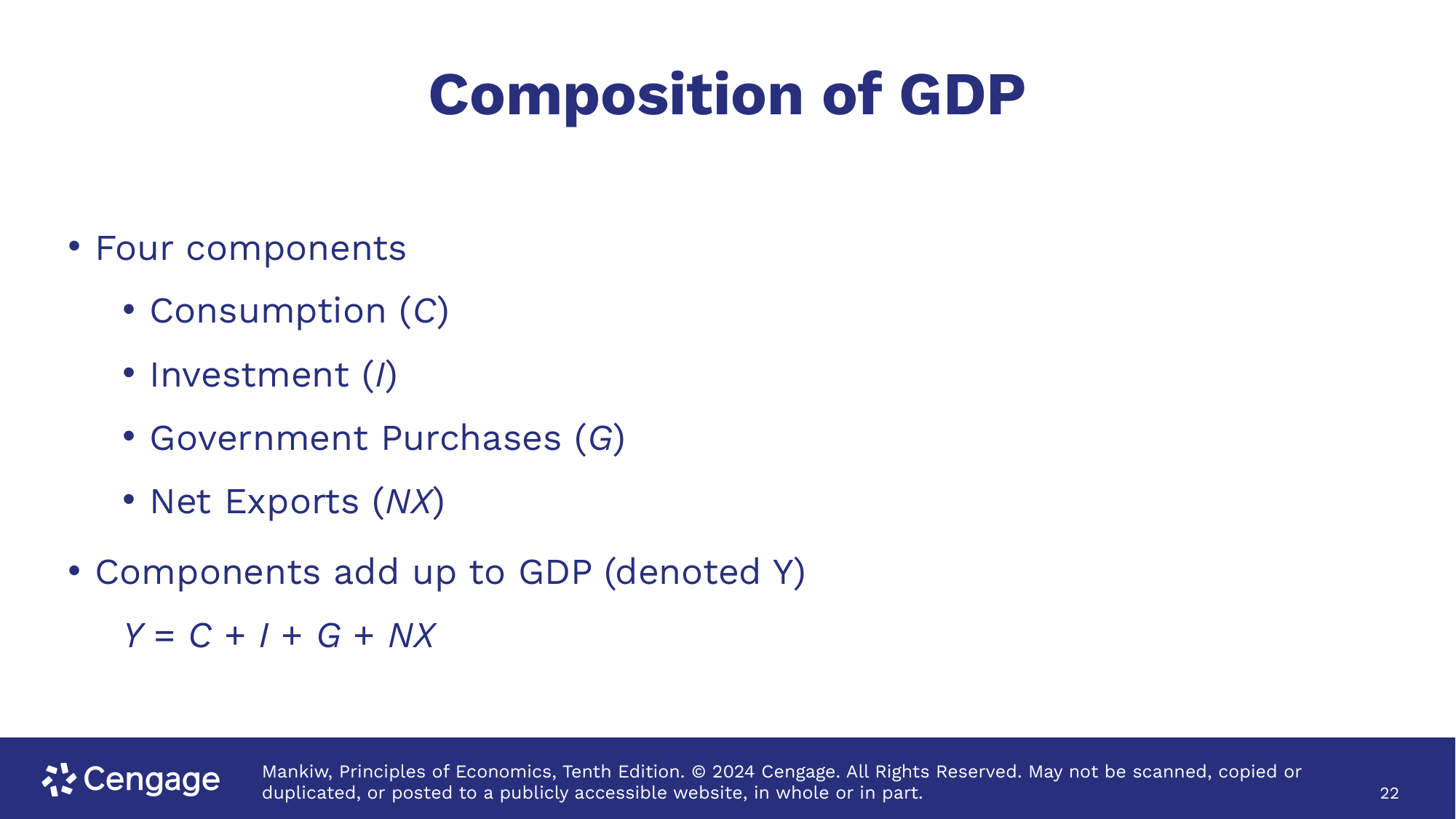

# Composition of GDP
Four components
Consumption (C)
Investment (I)
Government Purchases (G)
Net Exports (NX)
Components add up to GDP (denoted Y)
Y = C + I + G + NX